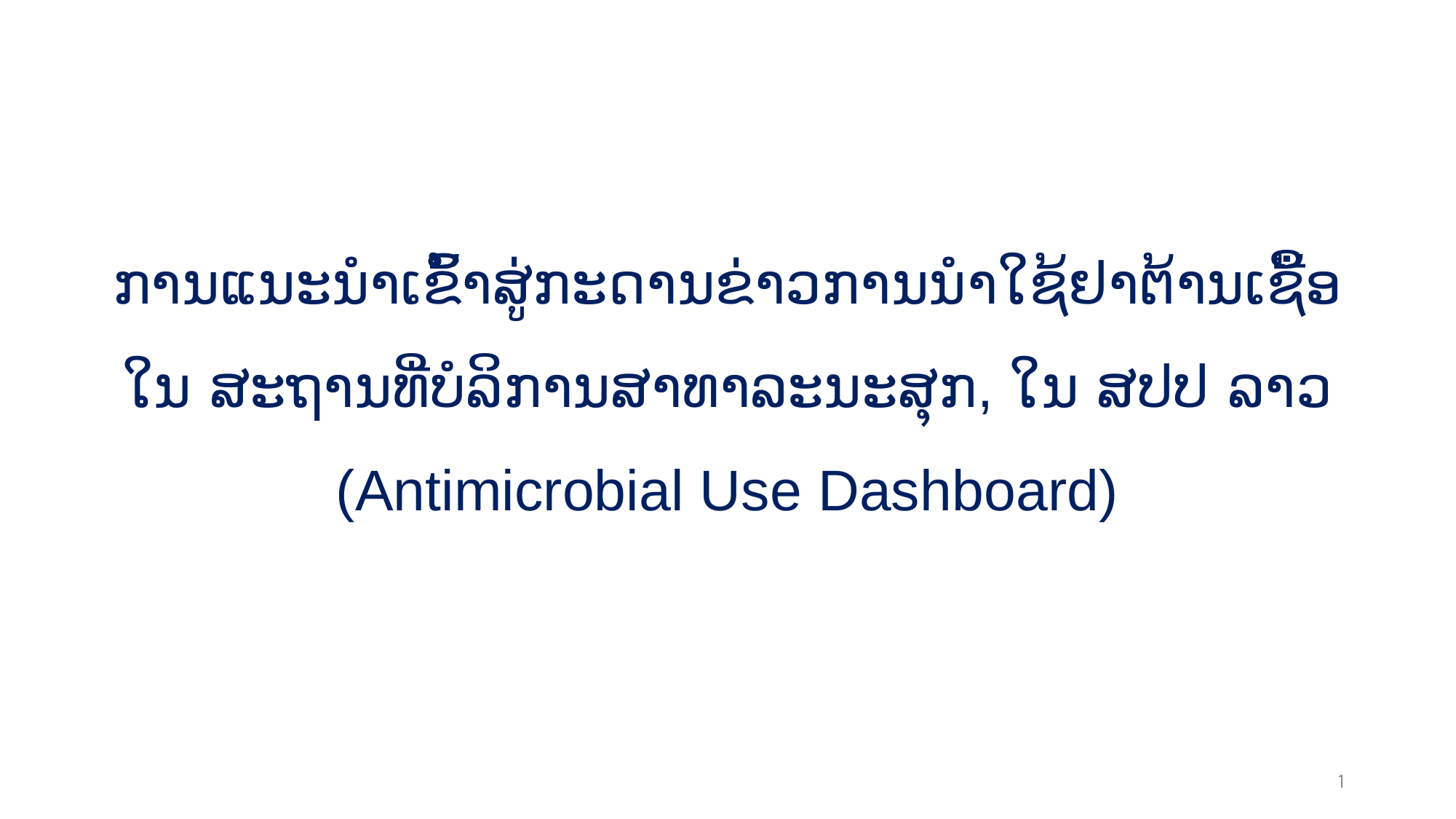

# ການແນະນໍາເຂົ້້າສູ່ກະດານຂ່າວການນໍາໃຊ້ຢາຕ້ານເຊື້ອໃນ ສະຖານທີ່ບໍລິການສາທາລະນະສຸກ, ໃນ ສປປ ລາວ (Antimicrobial Use Dashboard)
1